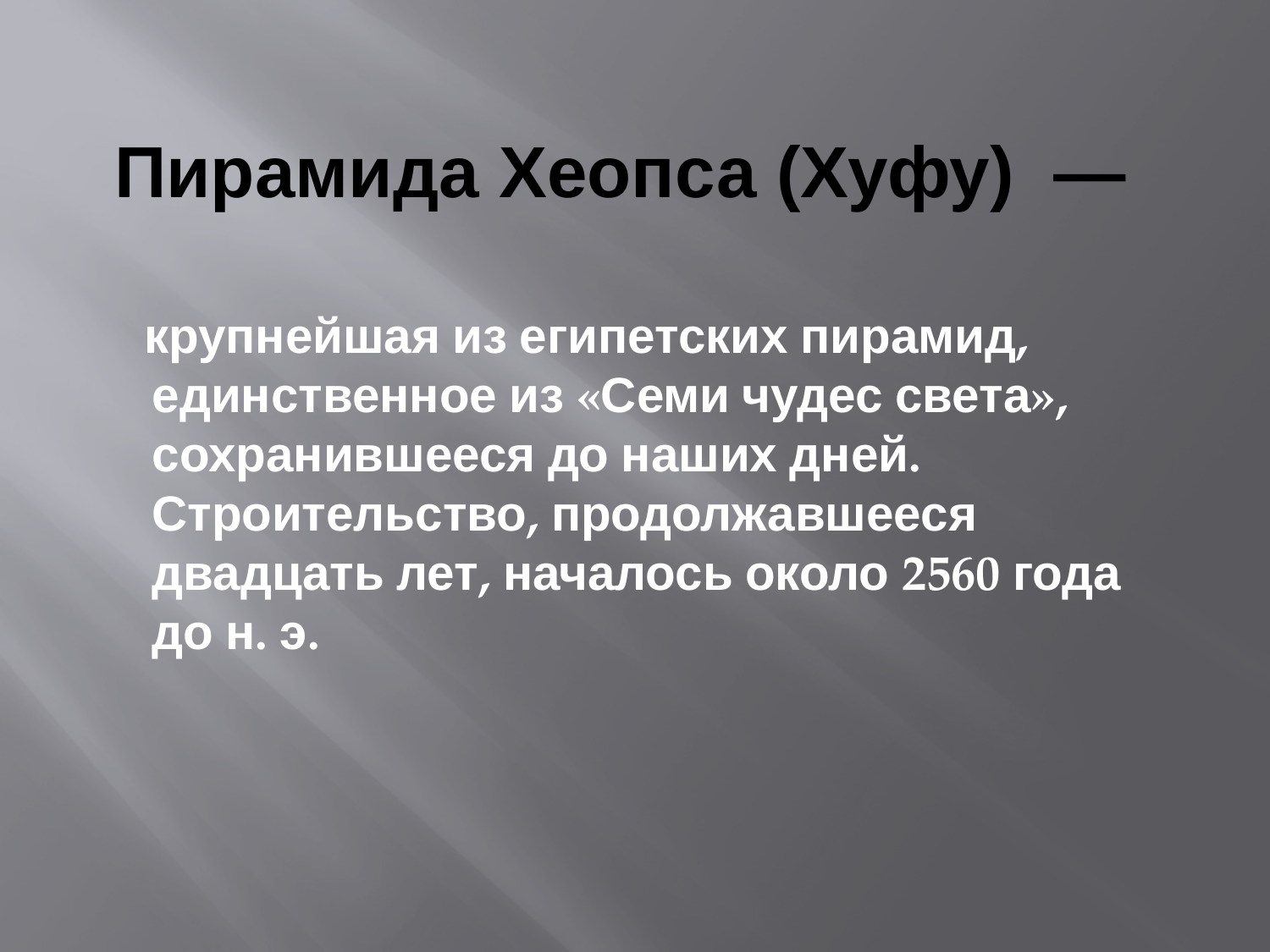

# Пирамида Хеопса (Хуфу)  —
    крупнейшая из египетских пирамид, единственное из «Семи чудес света», сохранившееся до наших дней. Строительство, продолжавшееся двадцать лет, началось около 2560 года до н. э.